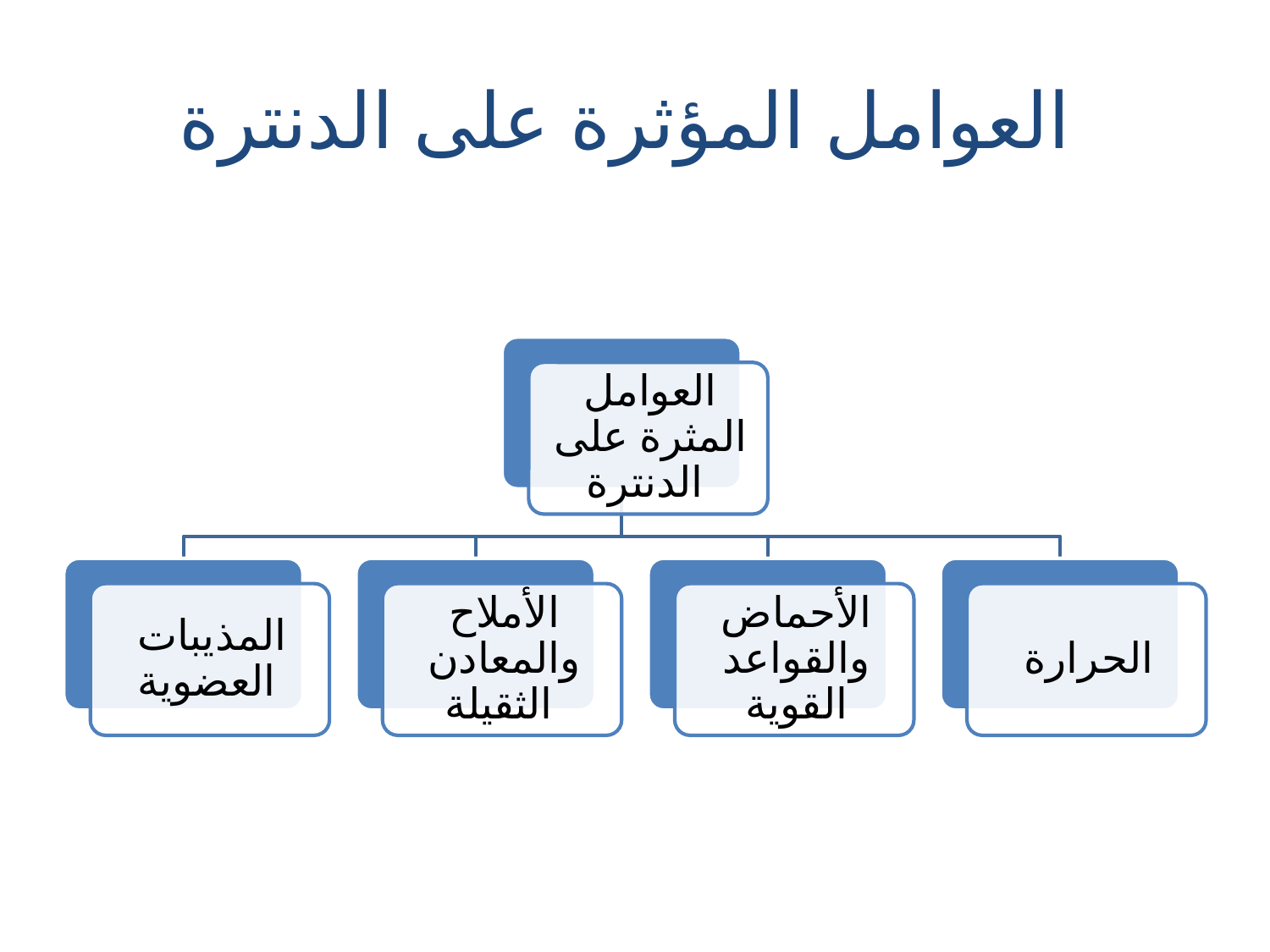

# العوامل المؤثرة على الدنترة
العوامل المثرة على الدنترة
المذيبات العضوية
الأملاح والمعادن الثقيلة
الأحماض والقواعد القوية
الحرارة